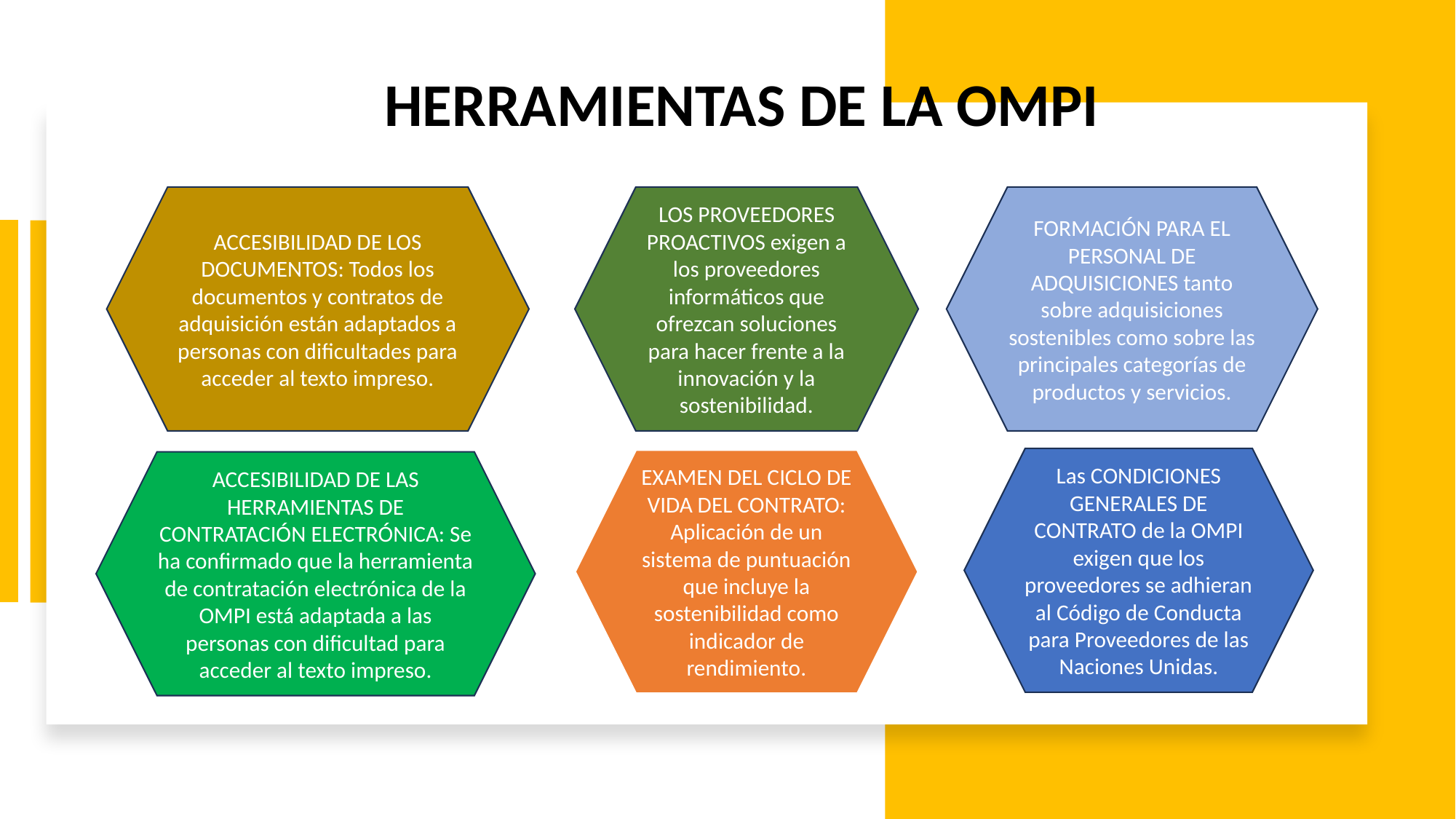

# HERRAMIENTAS DE LA OMPI

ACCESIBILIDAD DE LOS DOCUMENTOS: Todos los documentos y contratos de adquisición están adaptados a personas con dificultades para acceder al texto impreso.
LOS PROVEEDORES PROACTIVOS exigen a los proveedores informáticos que ofrezcan soluciones para hacer frente a la innovación y la sostenibilidad.
FORMACIÓN PARA EL PERSONAL DE ADQUISICIONES tanto sobre adquisiciones sostenibles como sobre las principales categorías de productos y servicios.

Las CONDICIONES GENERALES DE CONTRATO de la OMPI exigen que los proveedores se adhieran al Código de Conducta para Proveedores de las Naciones Unidas.
EXAMEN DEL CICLO DE VIDA DEL CONTRATO: Aplicación de un sistema de puntuación que incluye la sostenibilidad como indicador de rendimiento.
ACCESIBILIDAD DE LAS HERRAMIENTAS DE CONTRATACIÓN ELECTRÓNICA: Se ha confirmado que la herramienta de contratación electrónica de la OMPI está adaptada a las personas con dificultad para acceder al texto impreso.